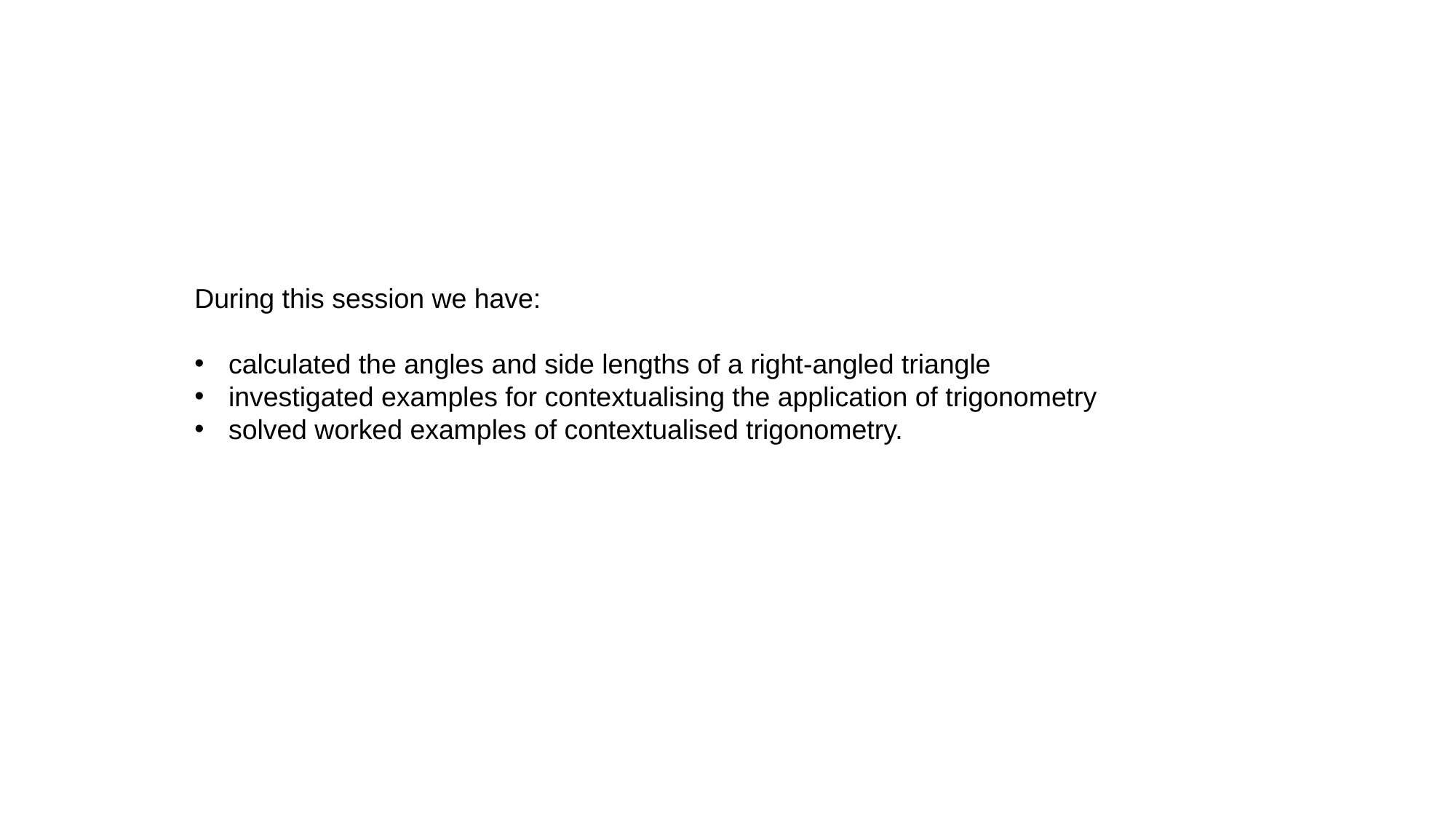

During this session we have:

calculated the angles and side lengths of a right-angled triangle
investigated examples for contextualising the application of trigonometry
solved worked examples of contextualised trigonometry.